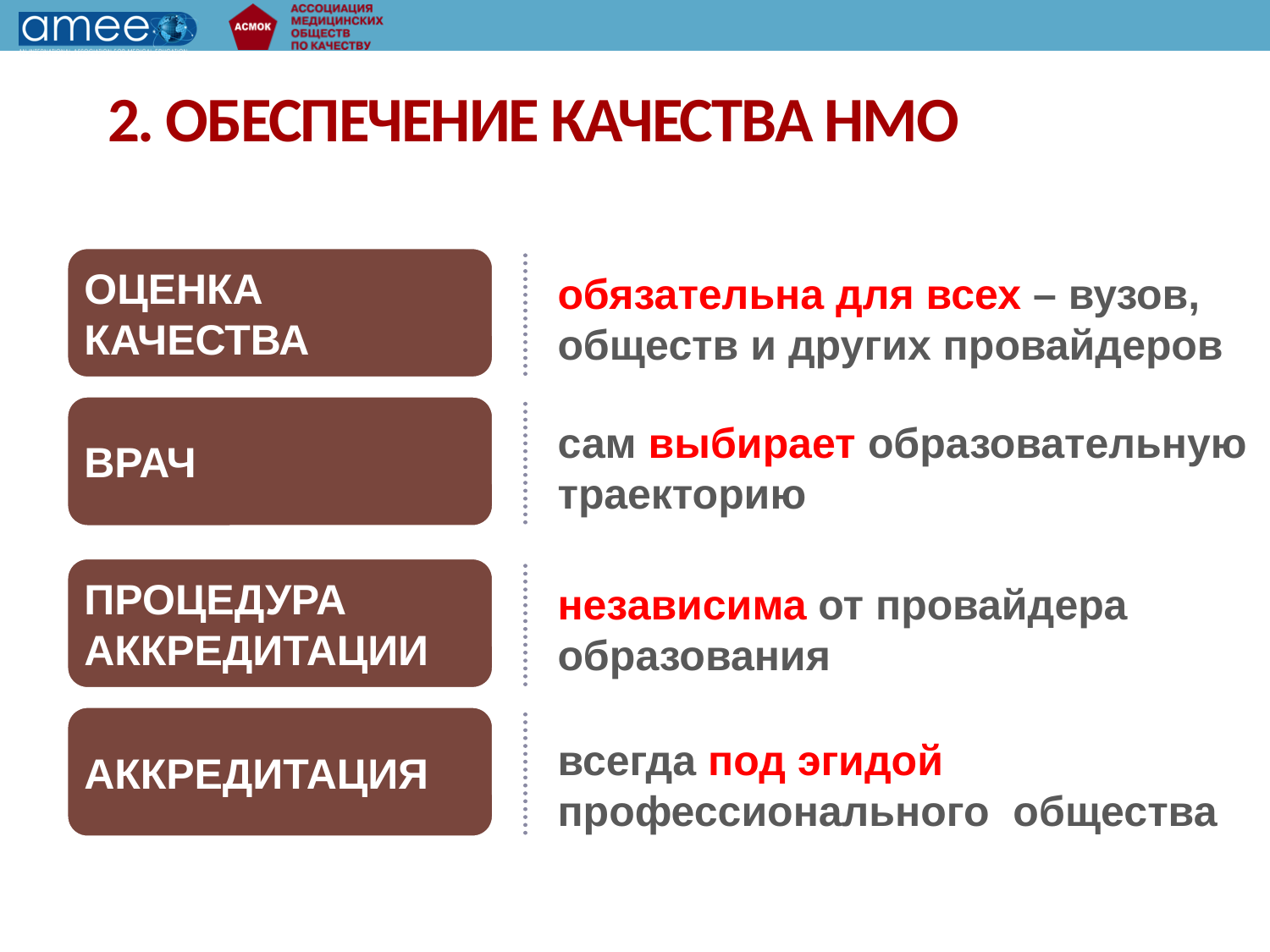

# 2. ОБЕСПЕЧЕНИЕ КАЧЕСТВА НМО
ОЦЕНКА КАЧЕСТВА
обязательна для всех – вузов, обществ и других провайдеров
ВРАЧ
сам выбирает образовательную траекторию
ПРОЦЕДУРА АККРЕДИТАЦИИ
независима от провайдера образования
АККРЕДИТАЦИЯ
всегда под эгидой
профессионального  общества